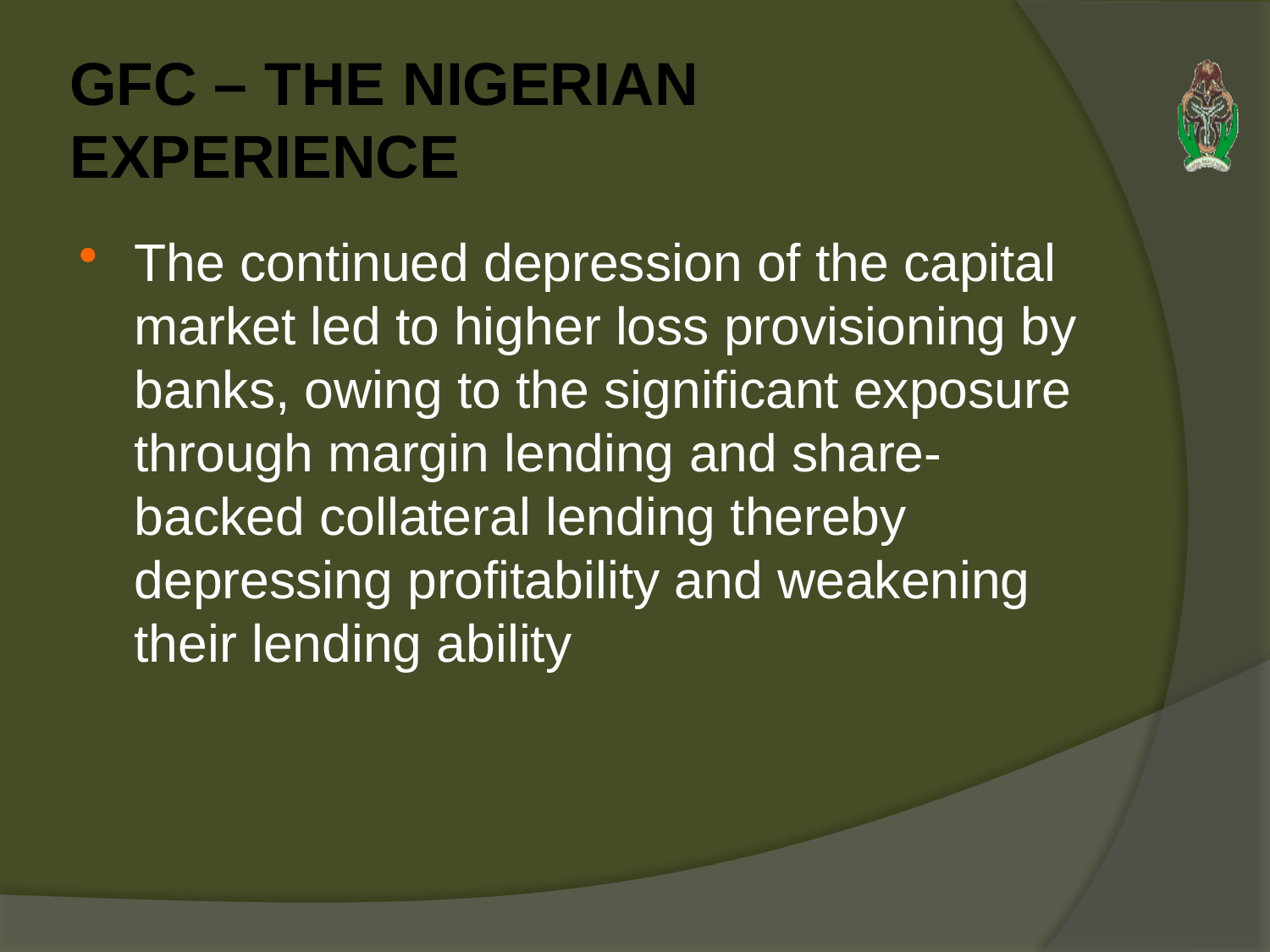

# GFC – THE NIGERIAN EXPERIENCE
The continued depression of the capital market led to higher loss provisioning by banks, owing to the significant exposure through margin lending and share-backed collateral lending thereby depressing profitability and weakening their lending ability